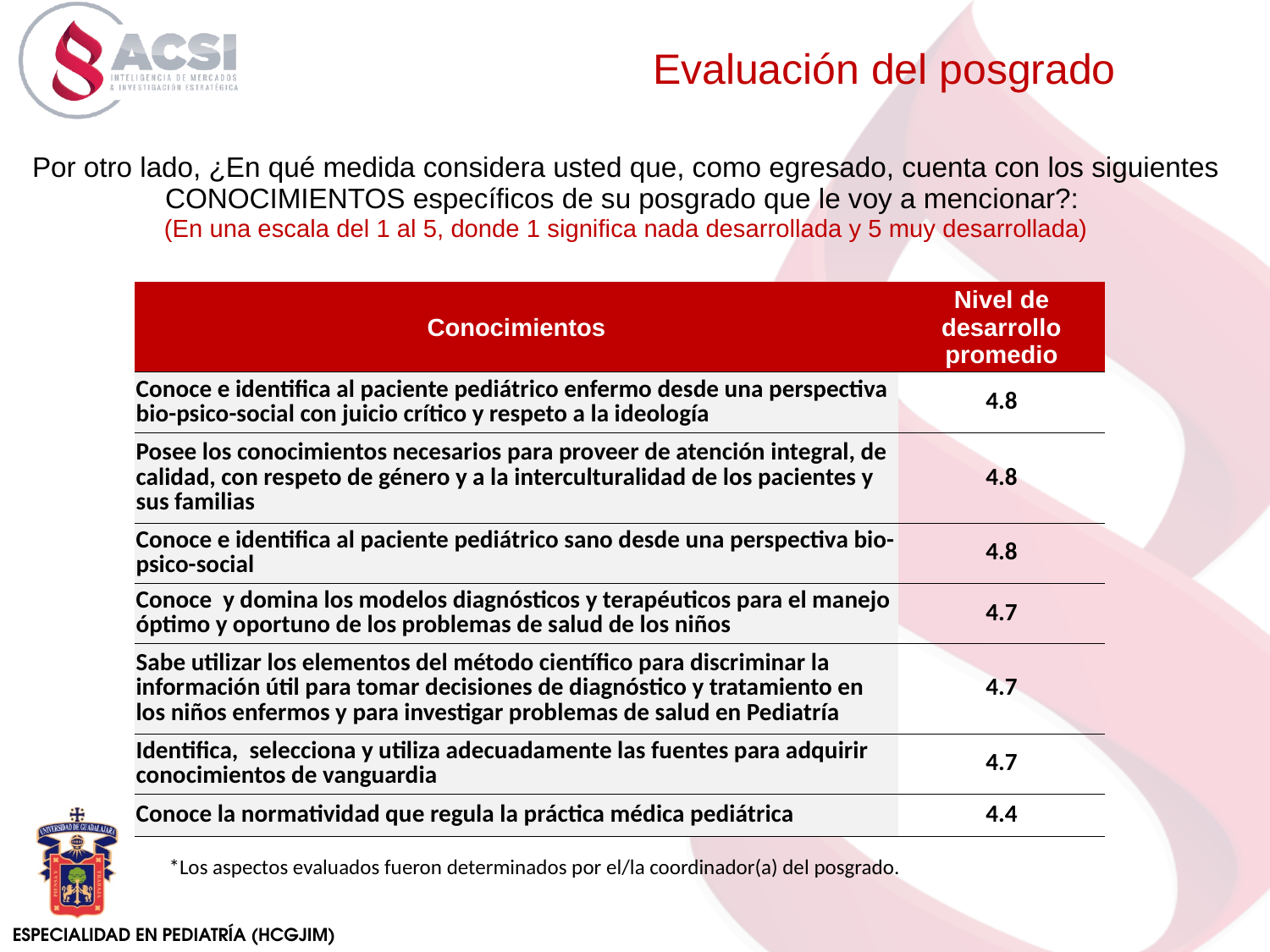

Evaluación del posgrado
Por otro lado, ¿En qué medida considera usted que, como egresado, cuenta con los siguientes CONOCIMIENTOS específicos de su posgrado que le voy a mencionar?:
(En una escala del 1 al 5, donde 1 significa nada desarrollada y 5 muy desarrollada)
| Conocimientos | Nivel de desarrollo promedio |
| --- | --- |
| Conoce e identifica al paciente pediátrico enfermo desde una perspectiva bio-psico-social con juicio crítico y respeto a la ideología | 4.8 |
| Posee los conocimientos necesarios para proveer de atención integral, de calidad, con respeto de género y a la interculturalidad de los pacientes y sus familias | 4.8 |
| Conoce e identifica al paciente pediátrico sano desde una perspectiva bio-psico-social | 4.8 |
| Conoce y domina los modelos diagnósticos y terapéuticos para el manejo óptimo y oportuno de los problemas de salud de los niños | 4.7 |
| Sabe utilizar los elementos del método científico para discriminar la información útil para tomar decisiones de diagnóstico y tratamiento en los niños enfermos y para investigar problemas de salud en Pediatría | 4.7 |
| Identifica, selecciona y utiliza adecuadamente las fuentes para adquirir conocimientos de vanguardia | 4.7 |
| Conoce la normatividad que regula la práctica médica pediátrica | 4.4 |
*Los aspectos evaluados fueron determinados por el/la coordinador(a) del posgrado.